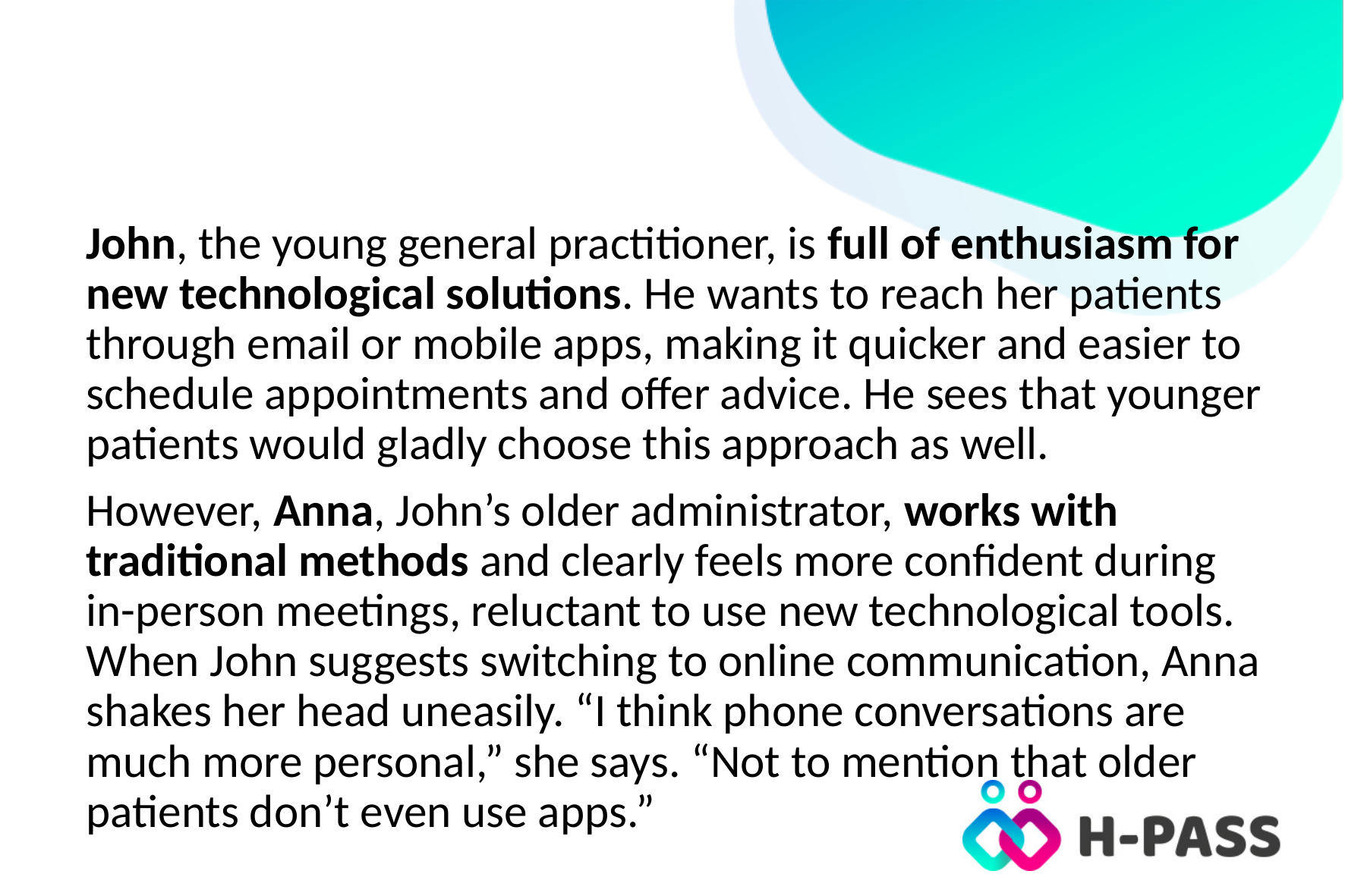

#
John, the young general practitioner, is full of enthusiasm for new technological solutions. He wants to reach her patients through email or mobile apps, making it quicker and easier to schedule appointments and offer advice. He sees that younger patients would gladly choose this approach as well.
However, Anna, John’s older administrator, works with traditional methods and clearly feels more confident during in-person meetings, reluctant to use new technological tools. When John suggests switching to online communication, Anna shakes her head uneasily. “I think phone conversations are much more personal,” she says. “Not to mention that older patients don’t even use apps.”